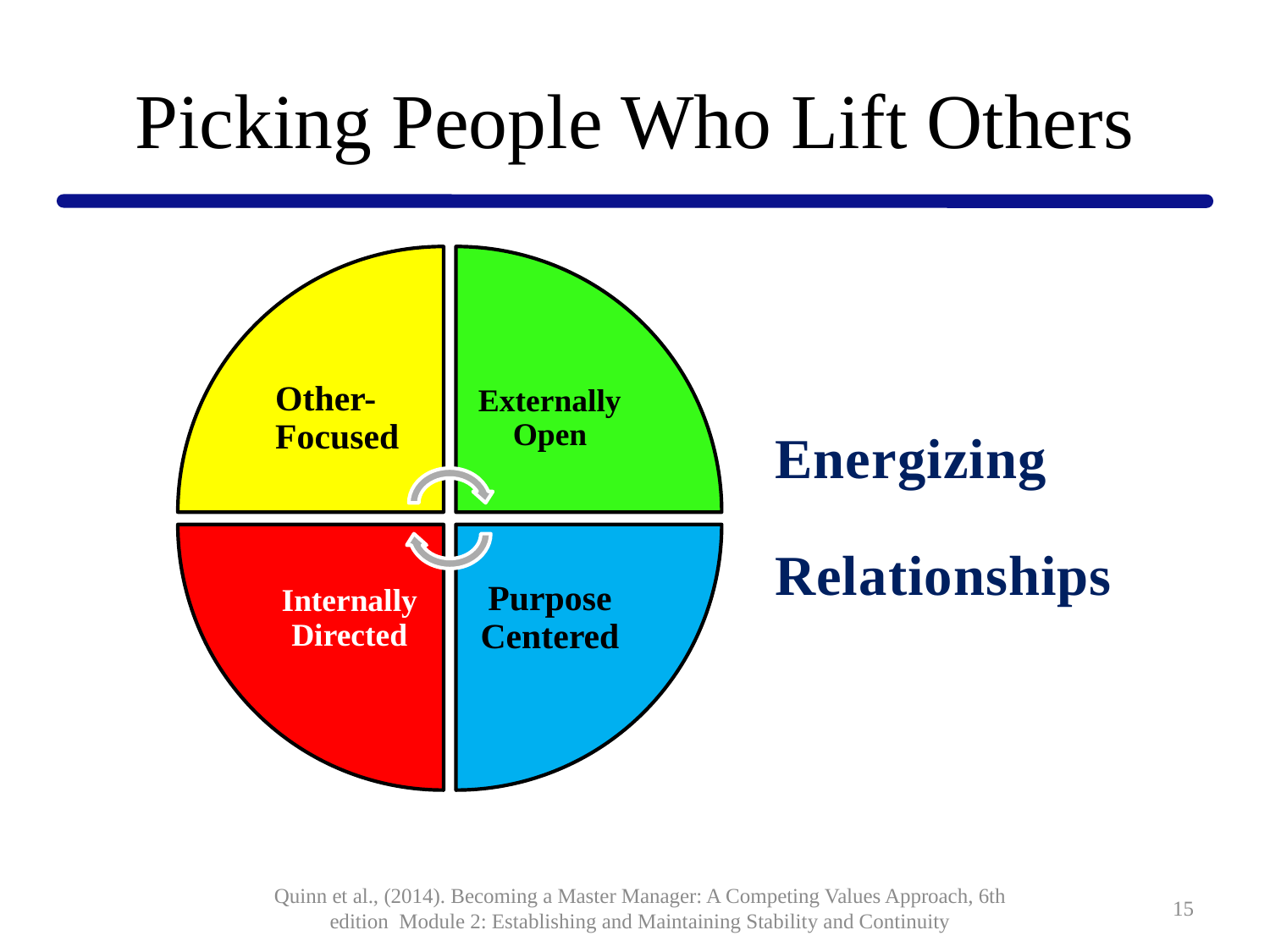

# Picking People Who Lift Others
Other-Focused
Externally Open
Purpose Centered
Internally Directed
Energizing
Relationships
Quinn et al., (2014). Becoming a Master Manager: A Competing Values Approach, 6th edition  Module 2: Establishing and Maintaining Stability and Continuity
15